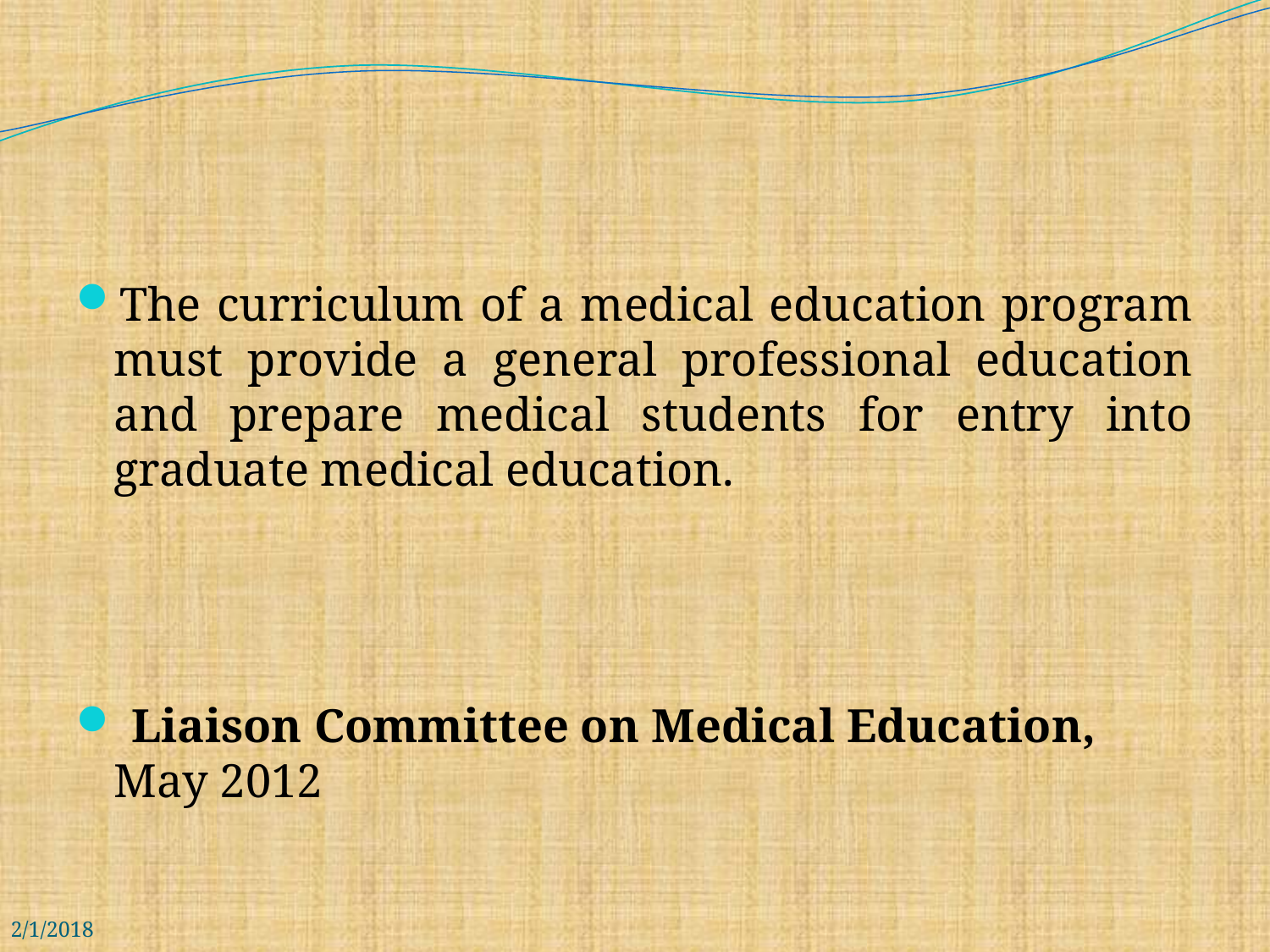

#
The curriculum of a medical education program must provide a general professional education and prepare medical students for entry into graduate medical education.

 Liaison Committee on Medical Education,  May 2012

2/1/2018
17